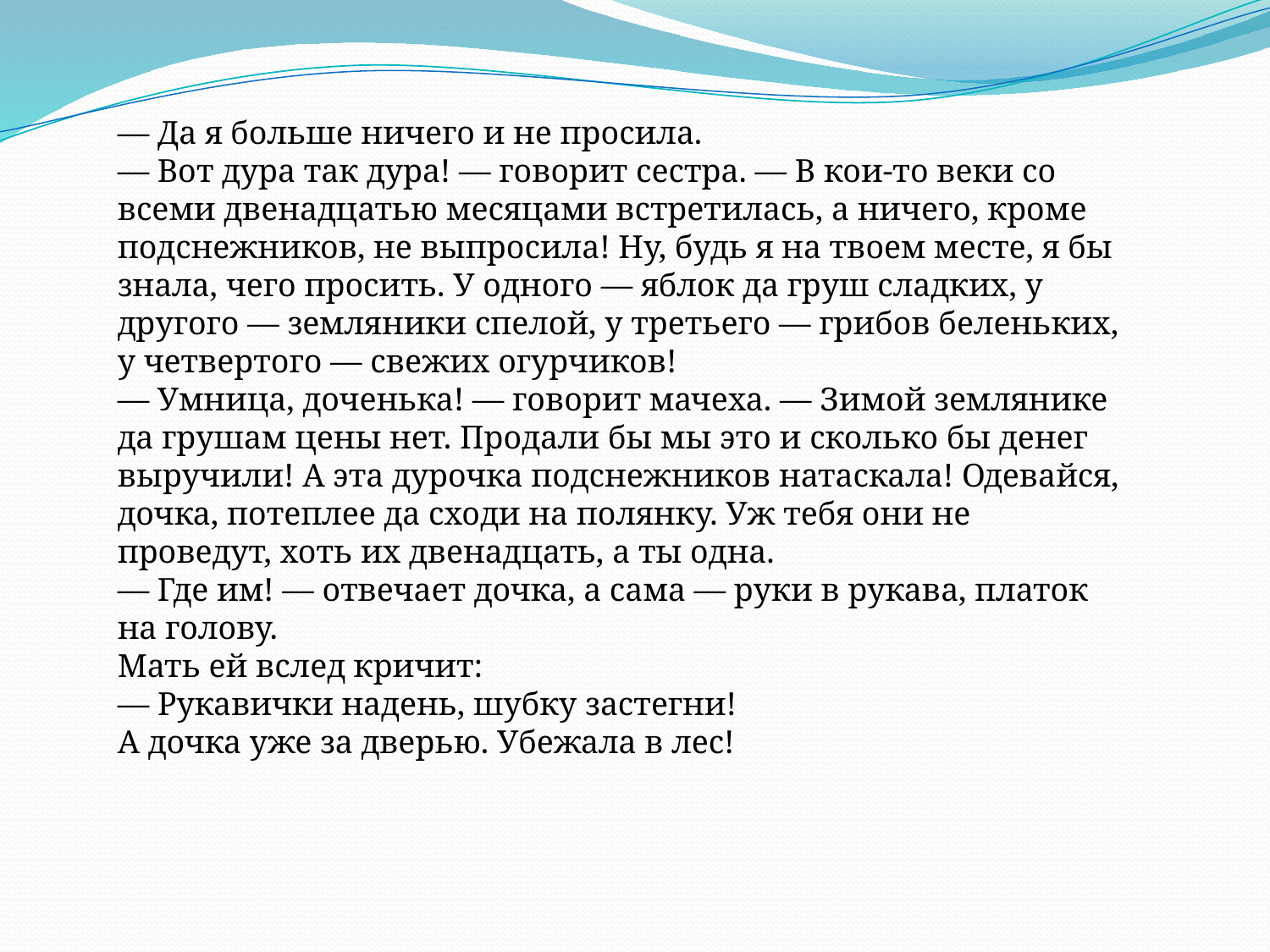

— Да я больше ничего и не просила.
— Вот дура так дура! — говорит сестра. — В кои-то веки со всеми двенадцатью месяцами встретилась, а ничего, кроме подснежников, не выпросила! Ну, будь я на твоем месте, я бы знала, чего просить. У одного — яблок да груш сладких, у другого — земляники спелой, у третьего — грибов беленьких, у четвертого — свежих огурчиков!
— Умница, доченька! — говорит мачеха. — Зимой землянике да грушам цены нет. Продали бы мы это и сколько бы денег выручили! А эта дурочка подснежников натаскала! Одевайся, дочка, потеплее да сходи на полянку. Уж тебя они не проведут, хоть их двенадцать, а ты одна.
— Где им! — отвечает дочка, а сама — руки в рукава, платок на голову.
Мать ей вслед кричит:
— Рукавички надень, шубку застегни!
А дочка уже за дверью. Убежала в лес!